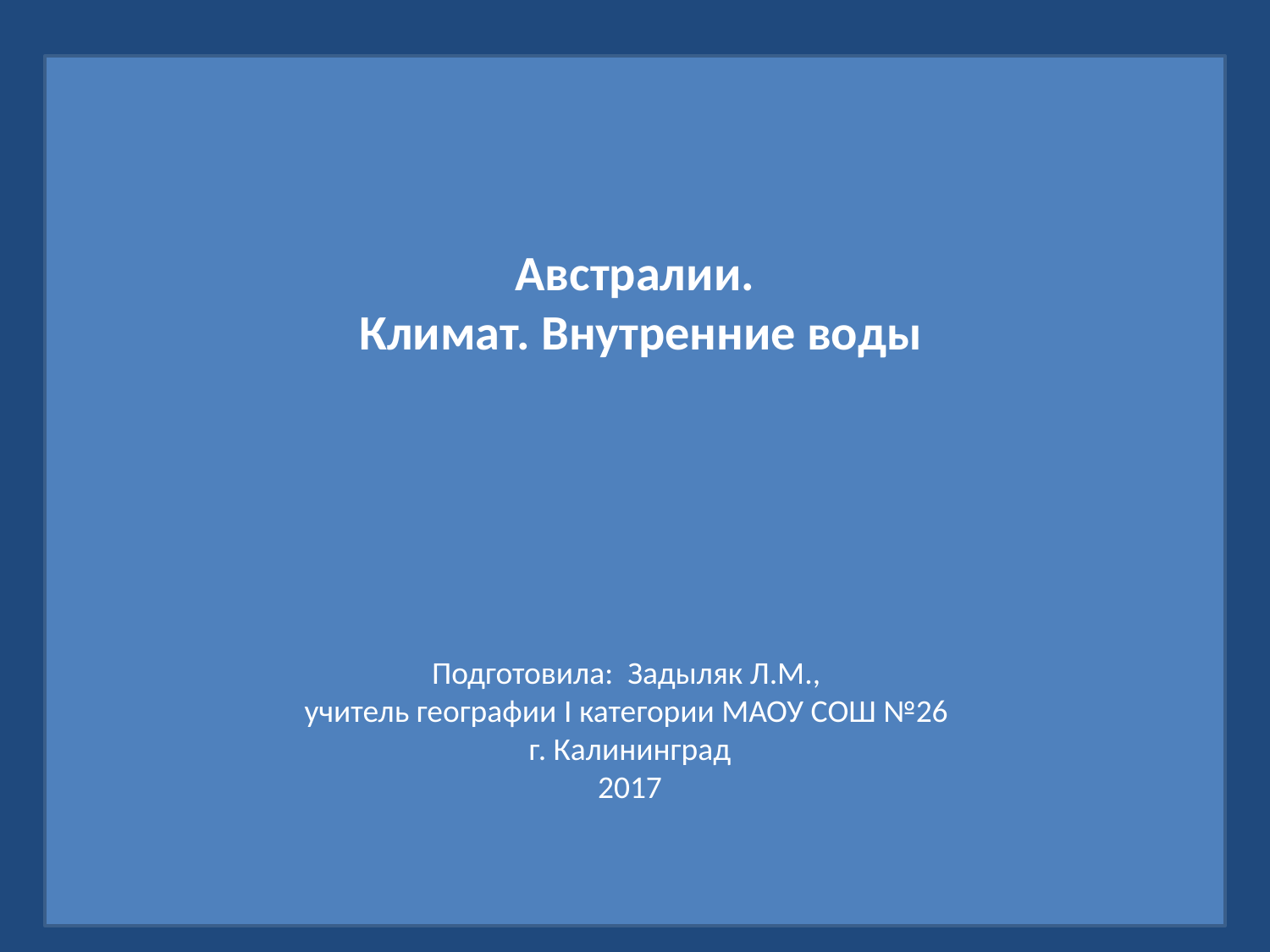

Австралии.
 Климат. Внутренние воды

Подготовила:  Задыляк Л.М.,
учитель географии I категории МАОУ СОШ №26
г. Калининград
2017